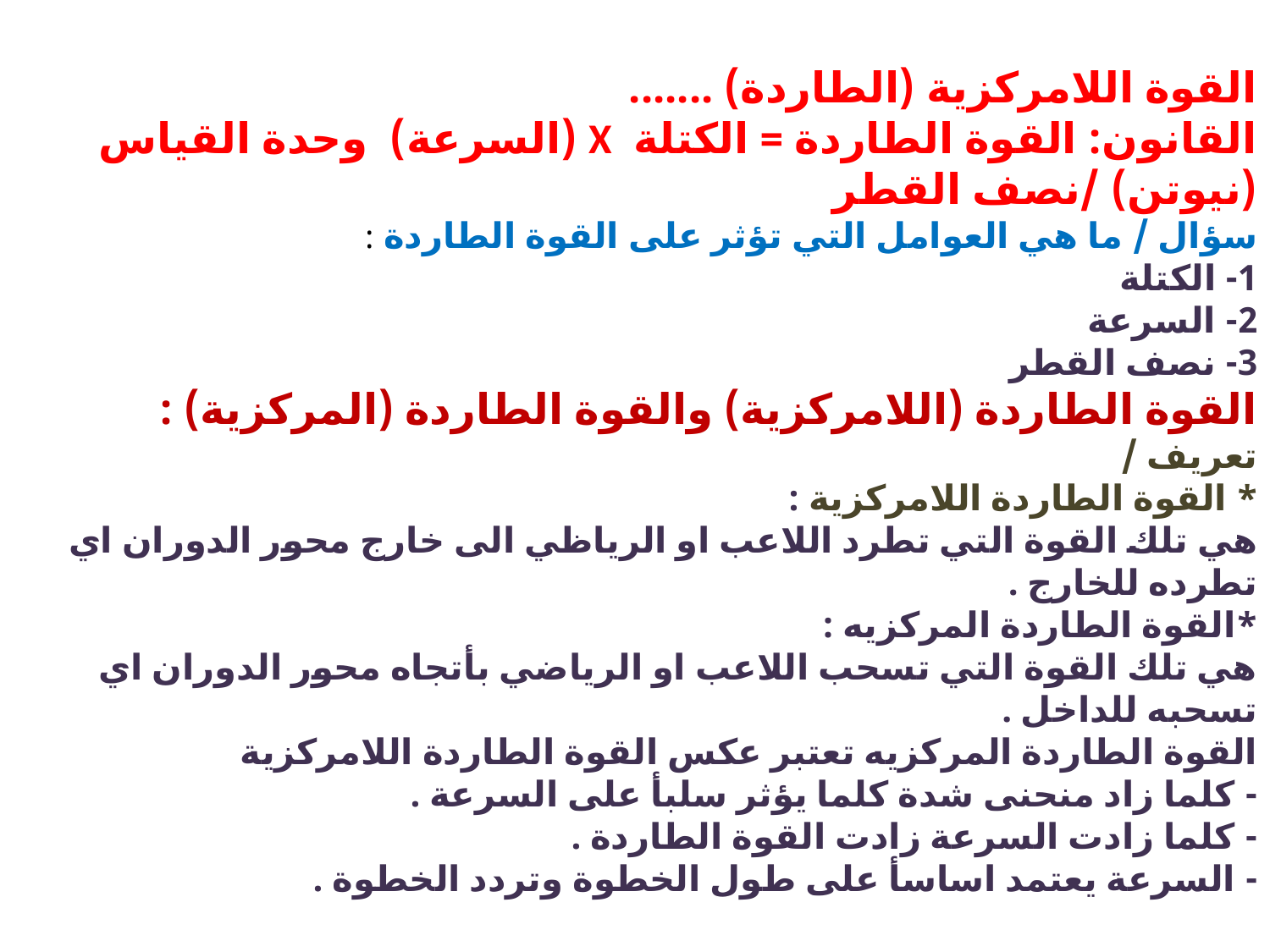

القوة اللامركزية (الطاردة) .......
القانون: القوة الطاردة = الكتلة  X (السرعة)  وحدة القياس (نيوتن) /نصف القطر
سؤال / ما هي العوامل التي تؤثر على القوة الطاردة :
1- الكتلة
2- السرعة
3- نصف القطر
القوة الطاردة (اللامركزية) والقوة الطاردة (المركزية) :
تعريف /
* القوة الطاردة اللامركزية :
هي تلك القوة التي تطرد اللاعب او الرياظي الى خارج محور الدوران اي تطرده للخارج .
*القوة الطاردة المركزيه :
هي تلك القوة التي تسحب اللاعب او الرياضي بأتجاه محور الدوران اي تسحبه للداخل .
القوة الطاردة المركزيه تعتبر عكس القوة الطاردة اللامركزية
- كلما زاد منحنى شدة كلما يؤثر سلبأ على السرعة .
- كلما زادت السرعة زادت القوة الطاردة .
- السرعة يعتمد اساسأ على طول الخطوة وتردد الخطوة .